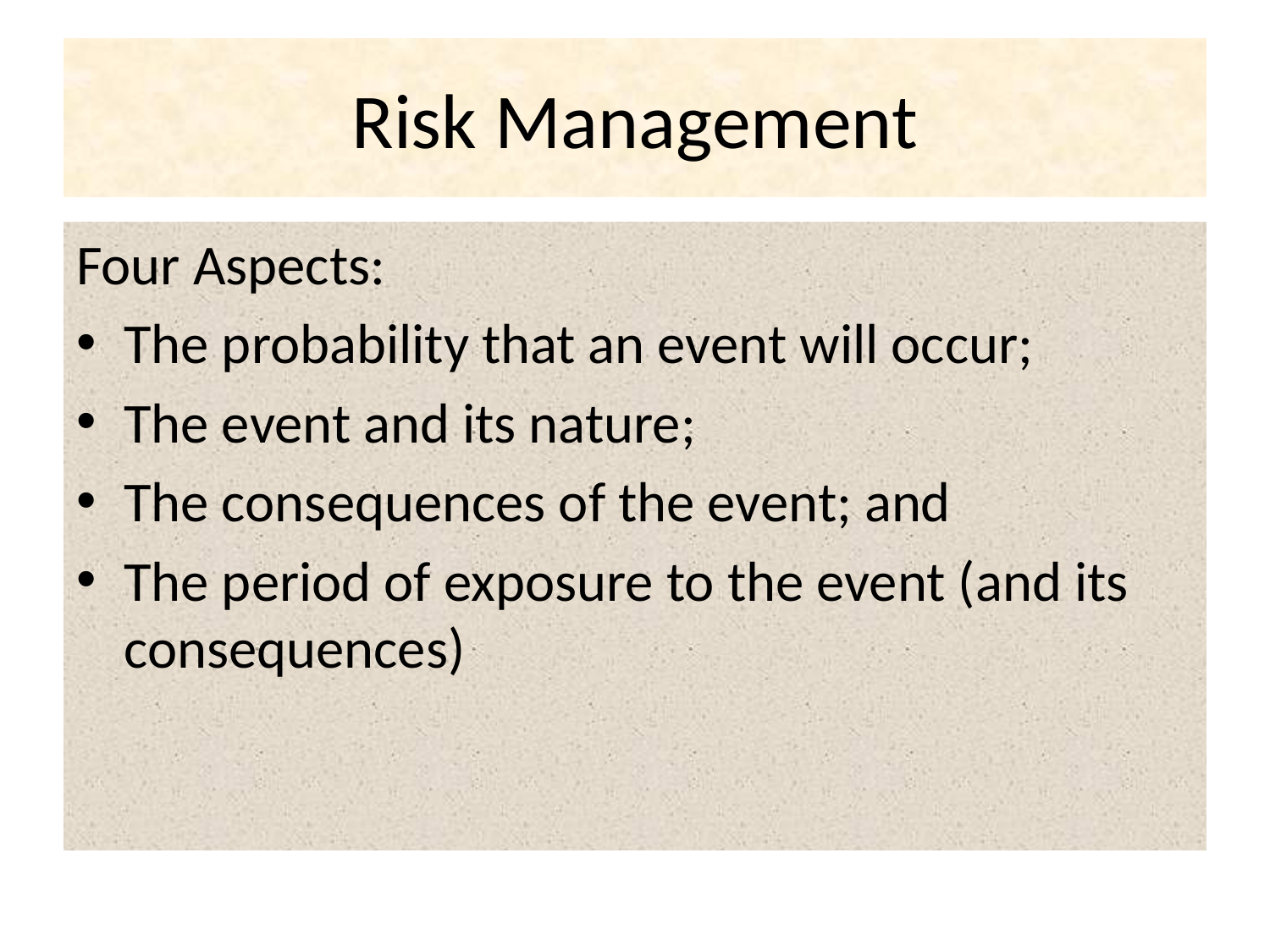

# Risk Management
Four Aspects:
The probability that an event will occur;
The event and its nature;
The consequences of the event; and
The period of exposure to the event (and its consequences)